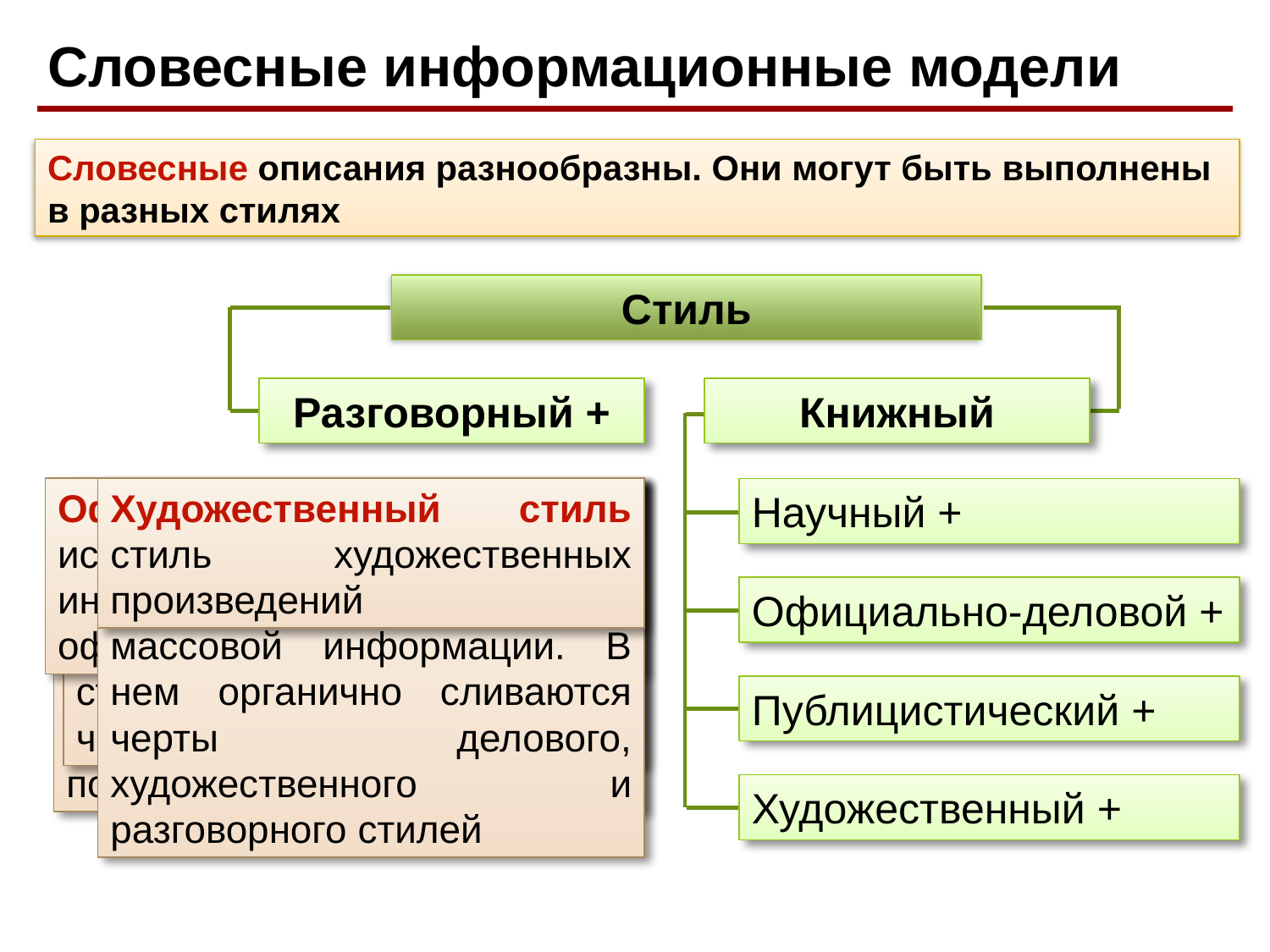

Словесные информационные модели
Словесные описания разнообразны. Они могут быть выполнены в разных стилях
Стиль
Разговорный +
Книжный
Официально-деловой стиль используется для сообщения информирования в официальной обстановке
Разговорный стиль
используется в повседневной жизни: люди делятся с окружающими своими мыслями и чувствами, обмениваются информацией по бытовым вопросам
Научный стиль используется для передачи точной научной информации. Наиболее важными качествами научного стиля являются логичность и четкость изложения
Публицистический стиль служит для воздействия на людей через средства массовой информации. В нем органично сливаются черты делового, художественного и разговорного стилей
Художественный стиль стиль художественных произведений
Научный +
Официально-деловой +
Публицистический +
Художественный +